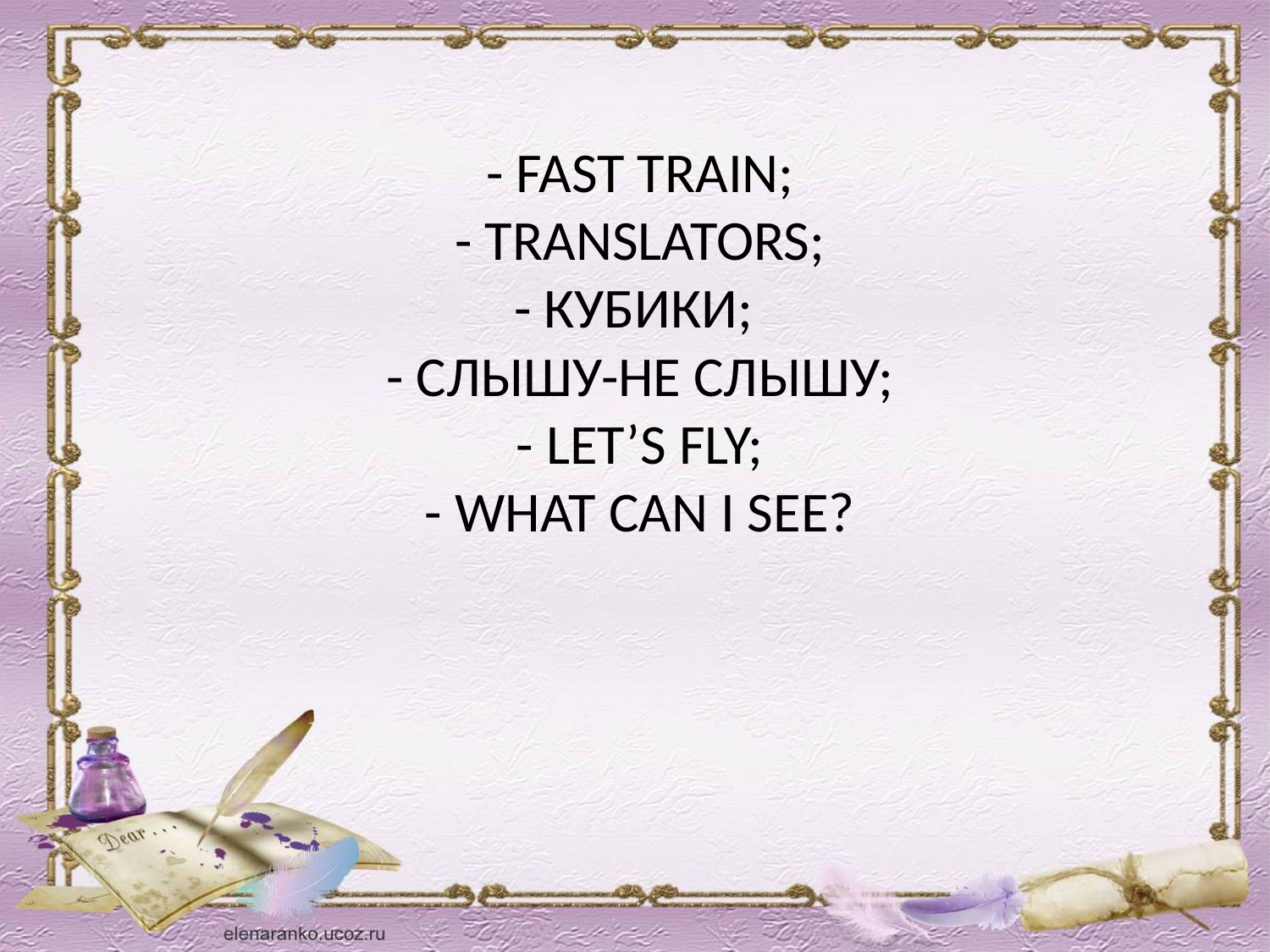

# - FAST TRAIN; - TRANSLATORS; - КУБИКИ; - СЛЫШУ-НЕ СЛЫШУ; - LET’S FLY; - WHAT CAN I SEE?